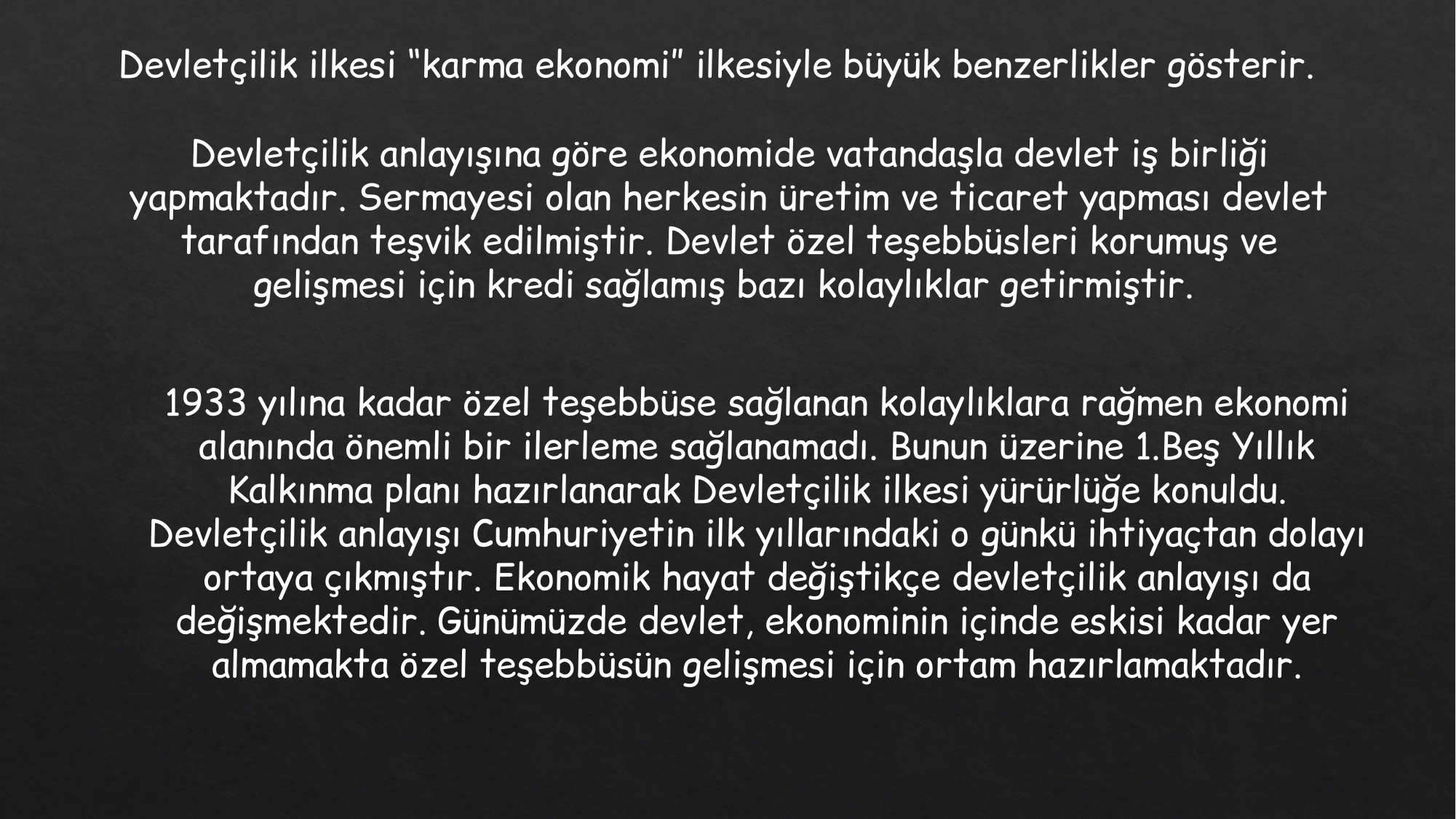

Devletçilik ilkesi “karma ekonomi” ilkesiyle büyük benzerlikler gösterir.
Devletçilik anlayışına göre ekonomide vatandaşla devlet iş birliği yapmaktadır. Sermayesi olan herkesin üretim ve ticaret yapması devlet tarafından teşvik edilmiştir. Devlet özel teşebbüsleri korumuş ve gelişmesi için kredi sağlamış bazı kolaylıklar getirmiştir.
1933 yılına kadar özel teşebbüse sağlanan kolaylıklara rağmen ekonomi alanında önemli bir ilerleme sağlanamadı. Bunun üzerine 1.Beş Yıllık Kalkınma planı hazırlanarak Devletçilik ilkesi yürürlüğe konuldu. Devletçilik anlayışı Cumhuriyetin ilk yıllarındaki o günkü ihtiyaçtan dolayı ortaya çıkmıştır. Ekonomik hayat değiştikçe devletçilik anlayışı da değişmektedir. Günümüzde devlet, ekonominin içinde eskisi kadar yer almamakta özel teşebbüsün gelişmesi için ortam hazırlamaktadır.